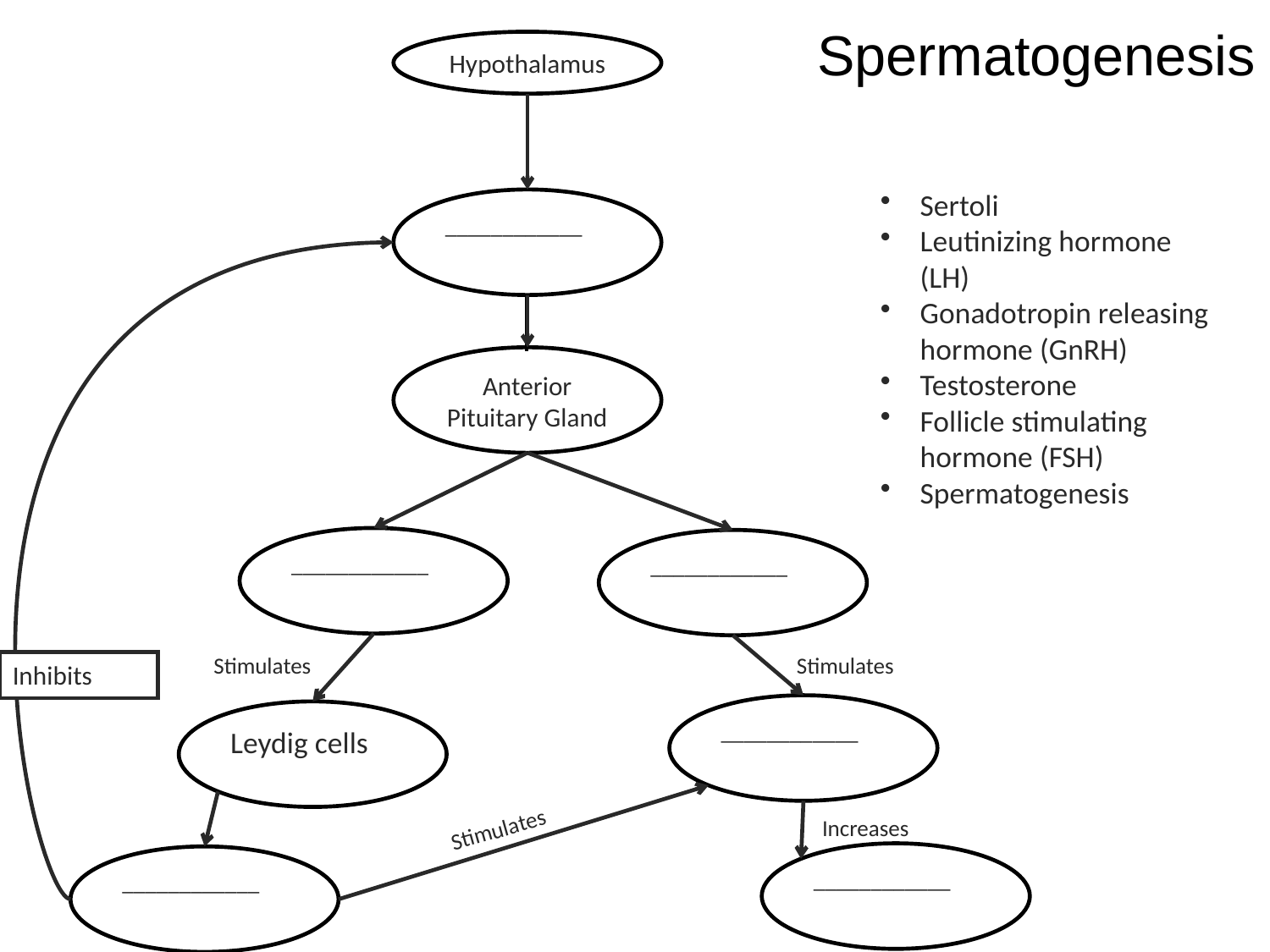

# Spermatogenesis
Hypothalamus
Sertoli
Leutinizing hormone (LH)
Gonadotropin releasing hormone (GnRH)
Testosterone
Follicle stimulating hormone (FSH)
Spermatogenesis
____________
Anterior Pituitary Gland
____________

____________

Stimulates
Stimulates
Inhibits
____________

Leydig cells
Stimulates
Increases
____________

____________